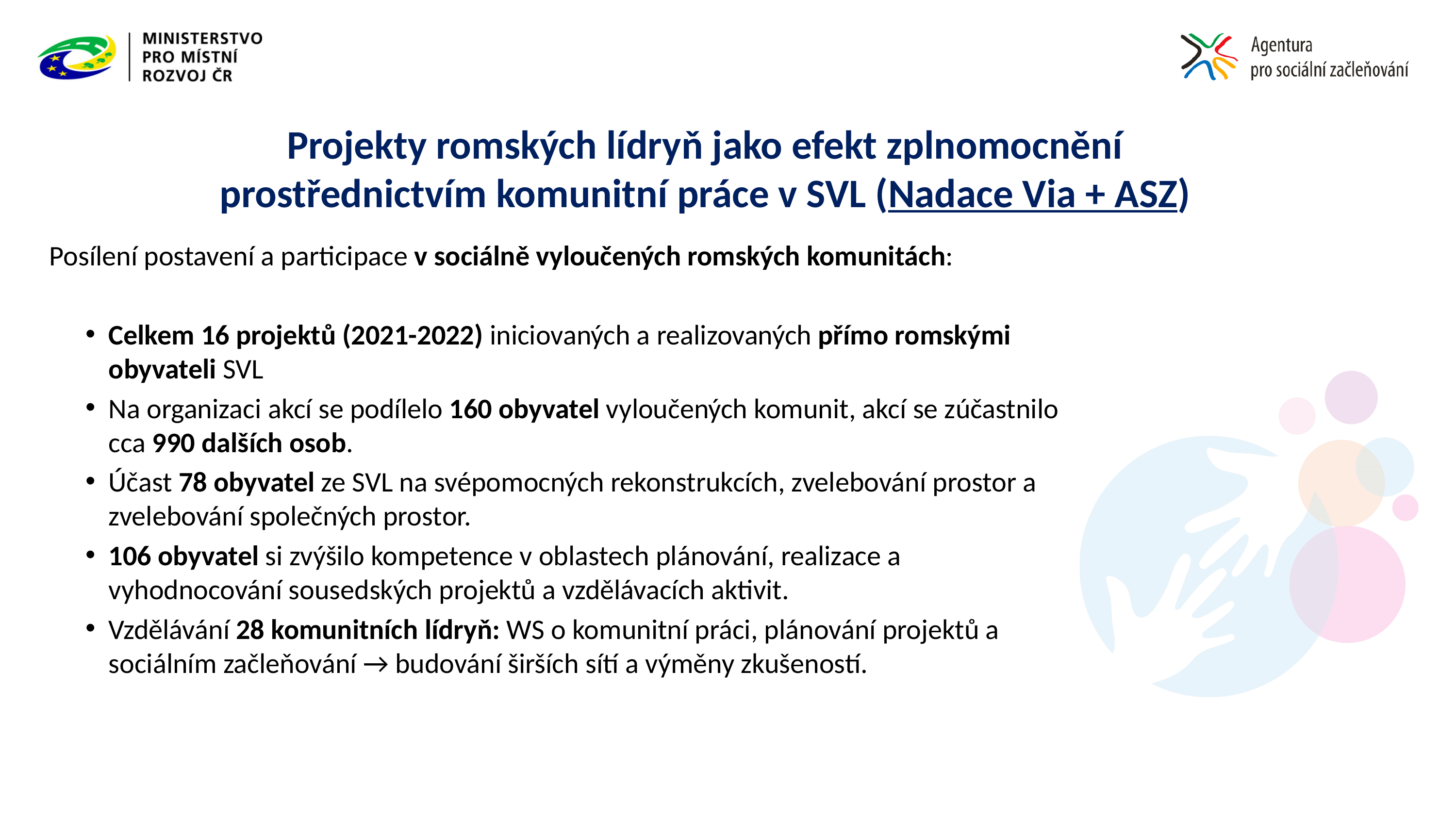

# Projekty romských lídryň jako efekt zplnomocnění prostřednictvím komunitní práce v SVL (Nadace Via + ASZ)

Posílení postavení a participace v sociálně vyloučených romských komunitách:

Celkem 16 projektů (2021-2022) iniciovaných a realizovaných přímo romskými obyvateli SVL
Na organizaci akcí se podílelo 160 obyvatel vyloučených komunit, akcí se zúčastnilo cca 990 dalších osob.
Účast 78 obyvatel ze SVL na svépomocných rekonstrukcích, zvelebování prostor a zvelebování společných prostor.
106 obyvatel si zvýšilo kompetence v oblastech plánování, realizace a vyhodnocování sousedských projektů a vzdělávacích aktivit.
Vzdělávání 28 komunitních lídryň: WS o komunitní práci, plánování projektů a sociálním začleňování → budování širších sítí a výměny zkušeností.